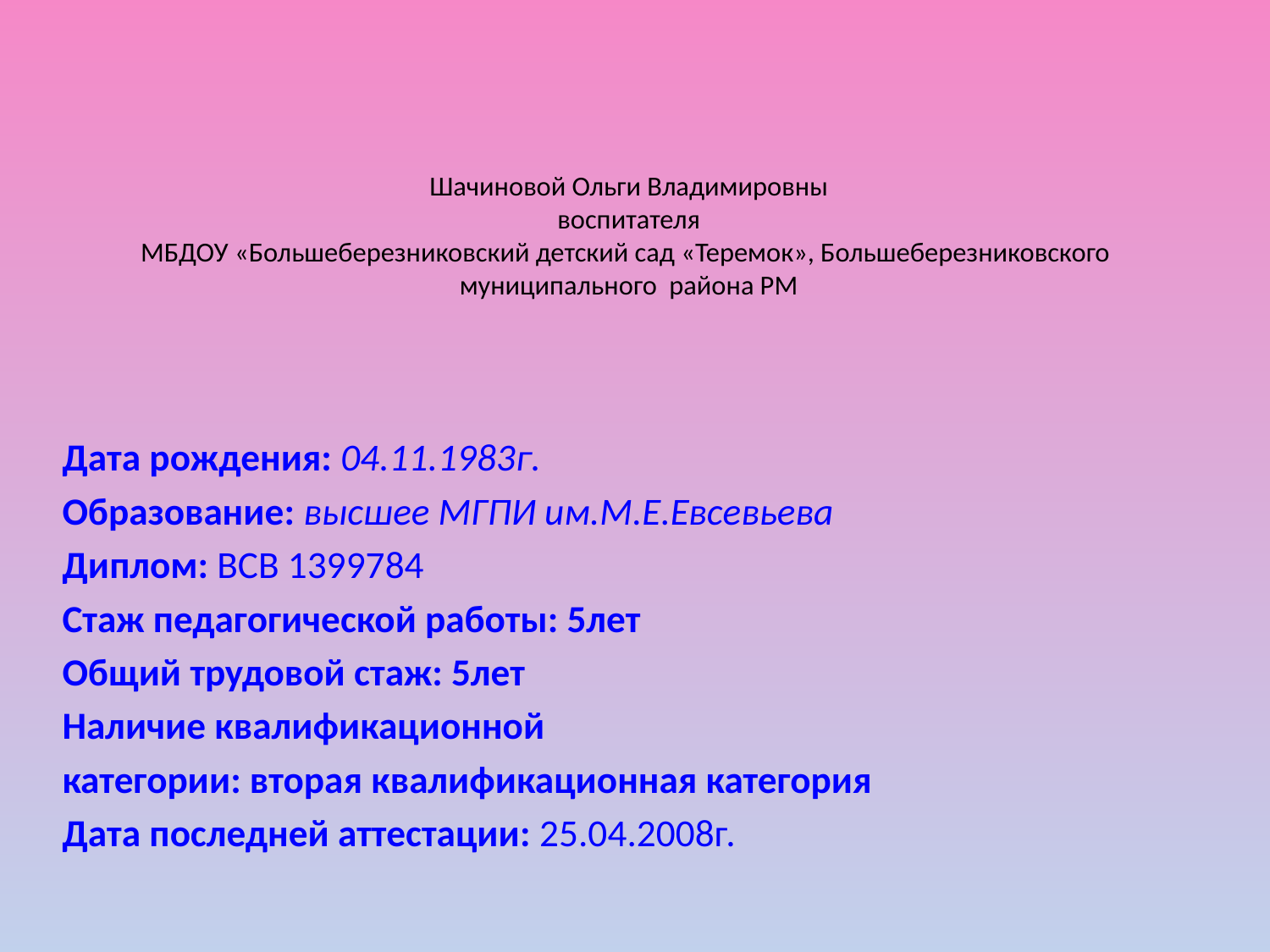

# Шачиновой Ольги Владимировны воспитателя МБДОУ «Большеберезниковский детский сад «Теремок», Большеберезниковского муниципального  района РМ
Дата рождения: 04.11.1983г.
Образование: высшее МГПИ им.М.Е.Евсевьева
Диплом: ВСВ 1399784
Стаж педагогической работы: 5лет
Общий трудовой стаж: 5лет
Наличие квалификационной
категории: вторая квалификационная категория
Дата последней аттестации: 25.04.2008г.